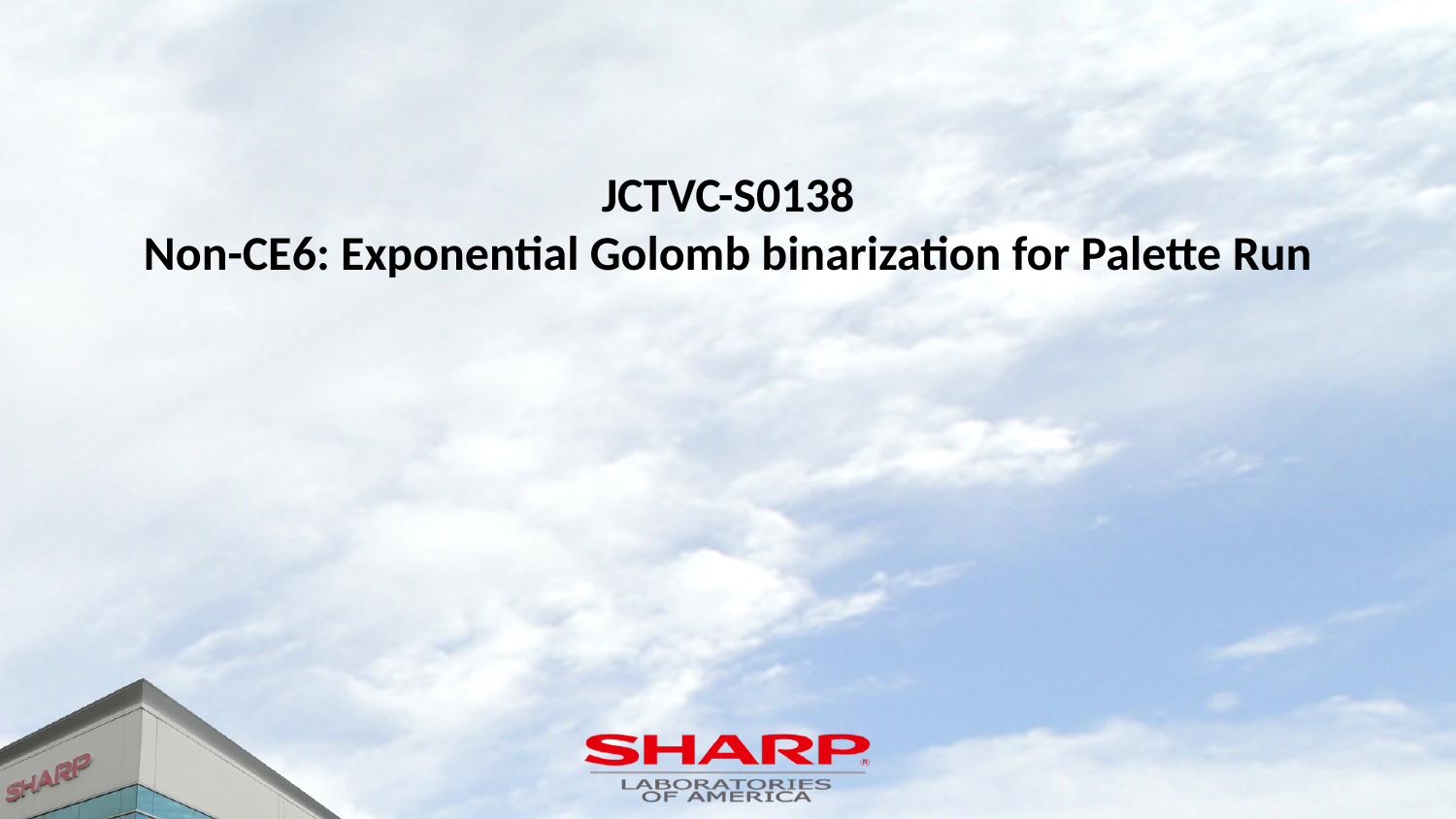

# JCTVC-S0138 Non-CE6: Exponential Golomb binarization for Palette Run